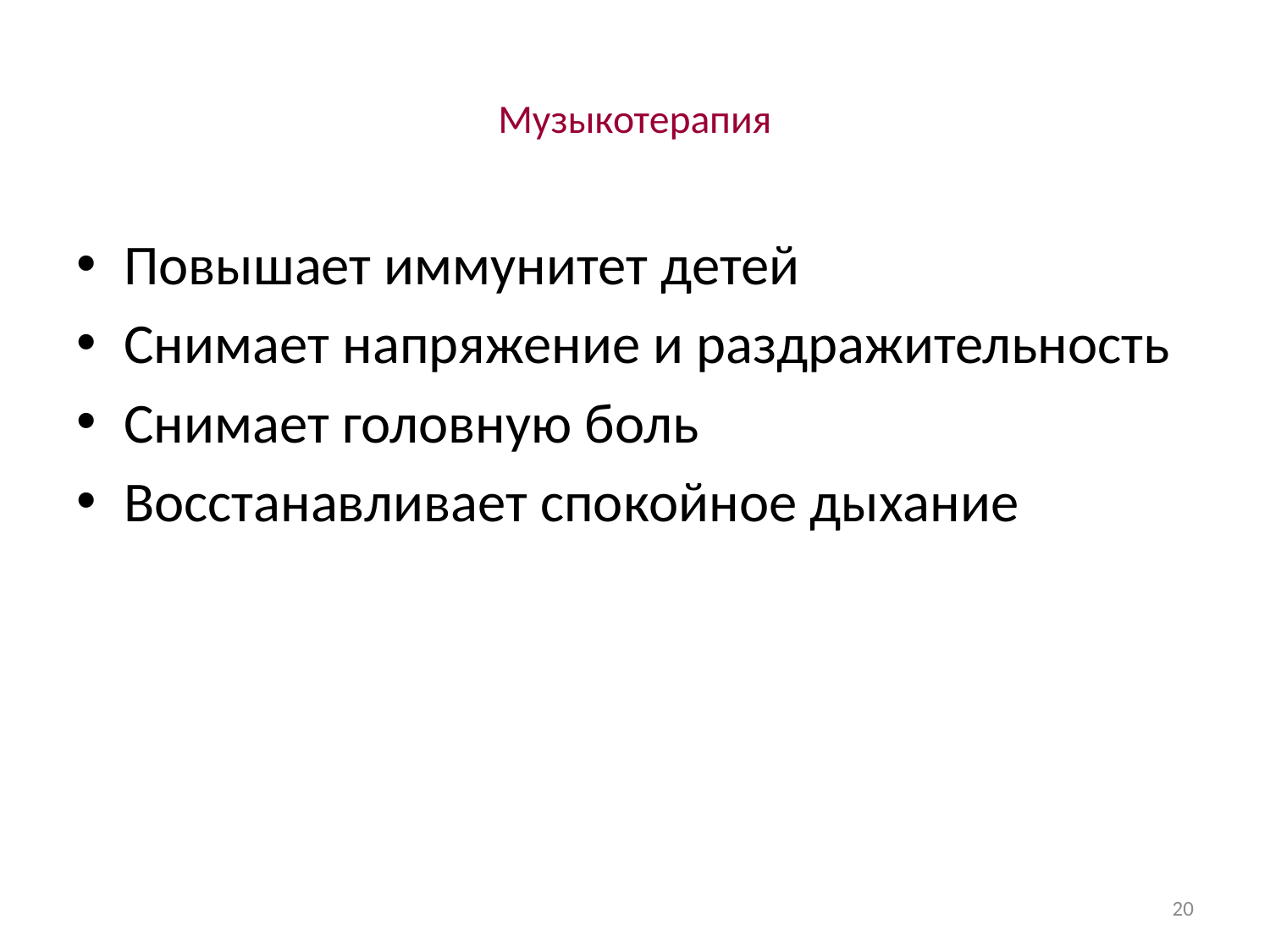

# Музыкотерапия
Повышает иммунитет детей
Снимает напряжение и раздражительность
Снимает головную боль
Восстанавливает спокойное дыхание
20